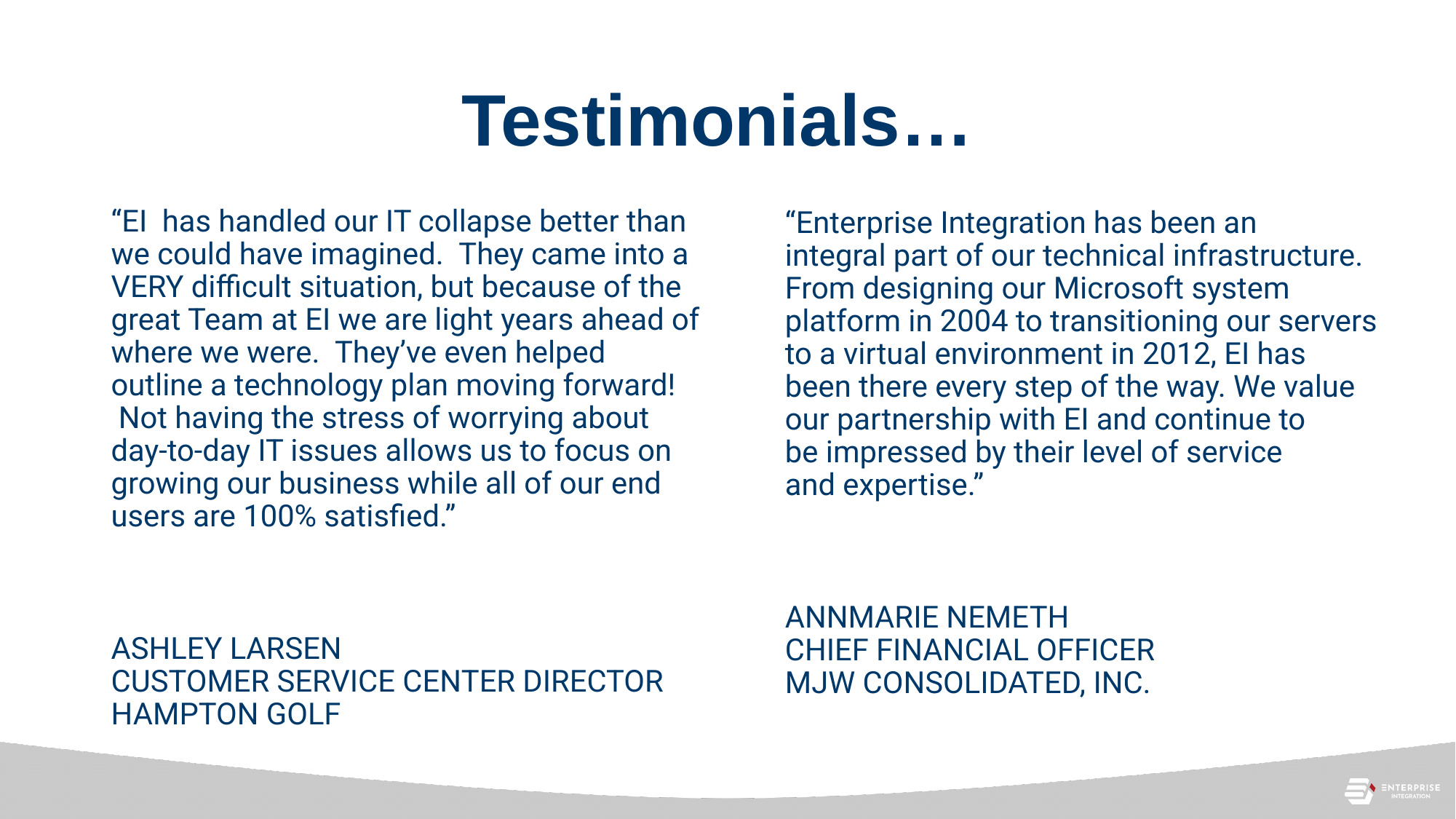

# Testimonials…
“EI  has handled our IT collapse better than we could have imagined.  They came into a VERY difficult situation, but because of the great Team at EI we are light years ahead of where we were.  They’ve even helped outline a technology plan moving forward!  Not having the stress of worrying about day-to-day IT issues allows us to focus on growing our business while all of our end users are 100% satisfied.”

ASHLEY LARSEN
CUSTOMER SERVICE CENTER DIRECTOR
HAMPTON GOLF

“Enterprise Integration has been an integral part of our technical infrastructure. From designing our Microsoft system platform in 2004 to transitioning our servers to a virtual environment in 2012, EI has been there every step of the way. We value our partnership with EI and continue to be impressed by their level of service and expertise.”

ANNMARIE NEMETH
CHIEF FINANCIAL OFFICER
MJW CONSOLIDATED, INC.